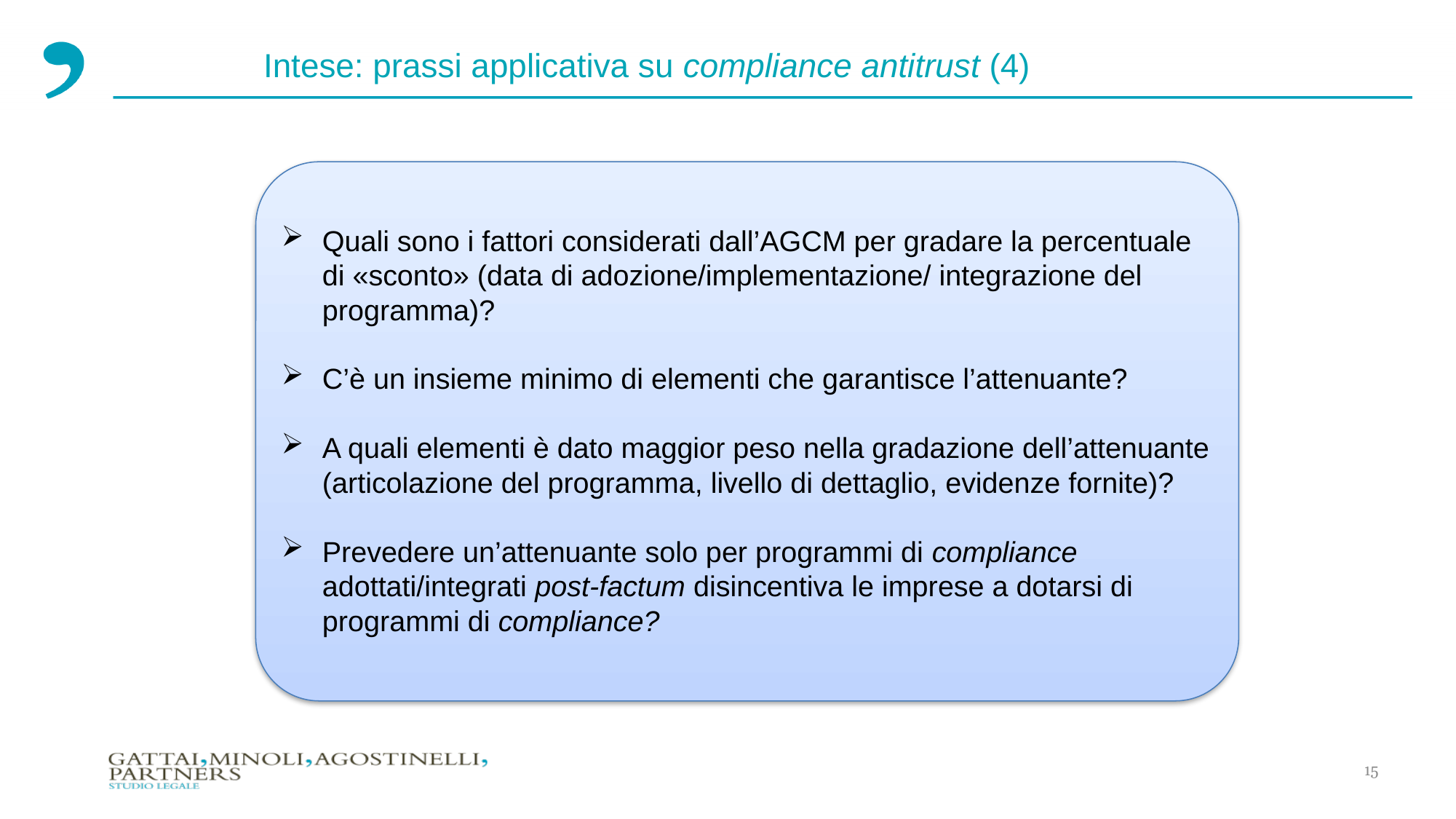

Intese: prassi applicativa su compliance antitrust (4)

Quali sono i fattori considerati dall’AGCM per gradare la percentuale di «sconto» (data di adozione/implementazione/ integrazione del programma)?

C’è un insieme minimo di elementi che garantisce l’attenuante?

A quali elementi è dato maggior peso nella gradazione dell’attenuante (articolazione del programma, livello di dettaglio, evidenze fornite)?

Prevedere un’attenuante solo per programmi di compliance adottati/integrati post-factum disincentiva le imprese a dotarsi di programmi di compliance?

15